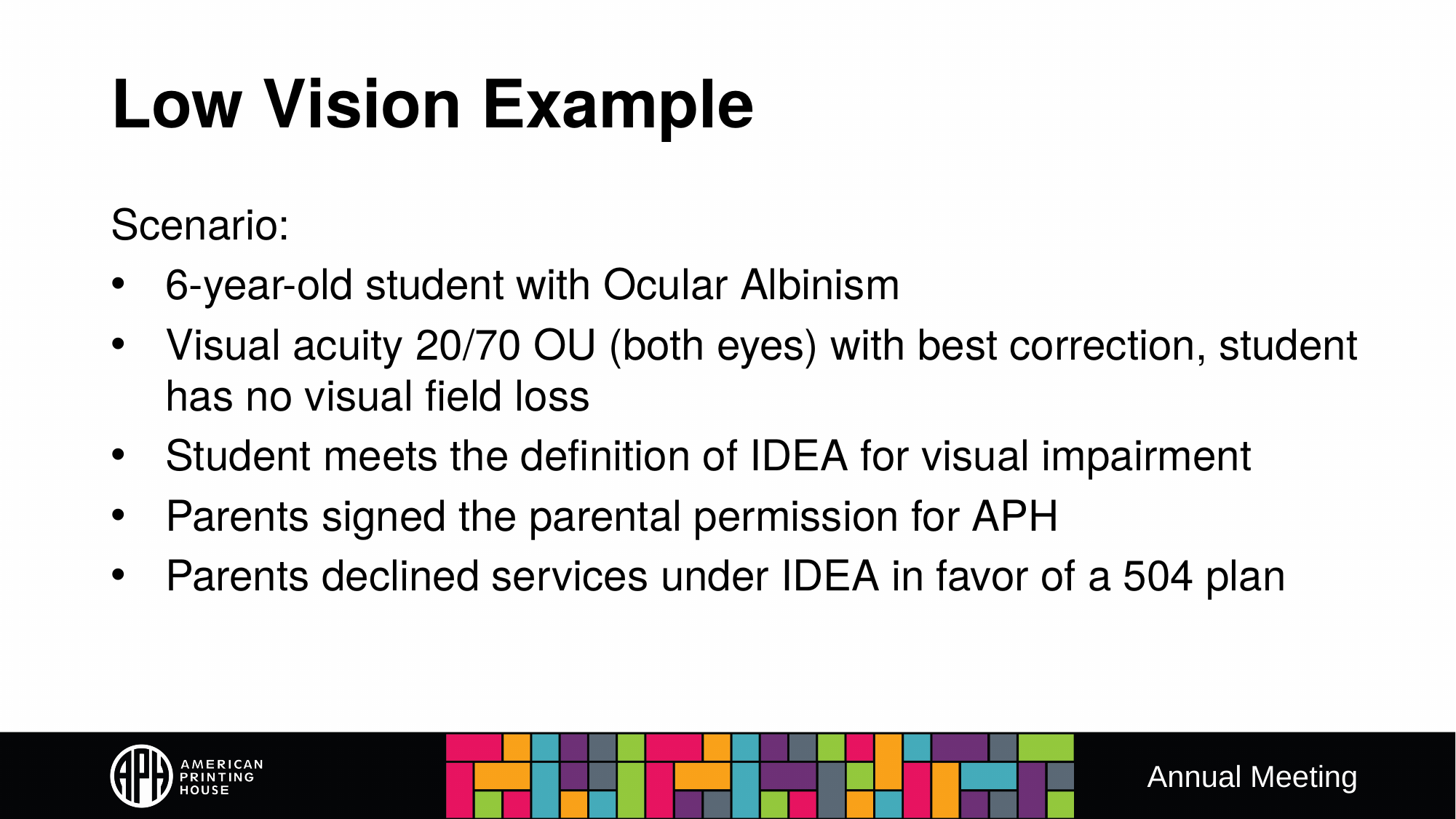

# Low Vision Example
Scenario:
6-year-old student with Ocular Albinism
Visual acuity 20/70 OU (both eyes) with best correction, student has no visual field loss
Student meets the definition of IDEA for visual impairment
Parents signed the parental permission for APH
Parents declined services under IDEA in favor of a 504 plan